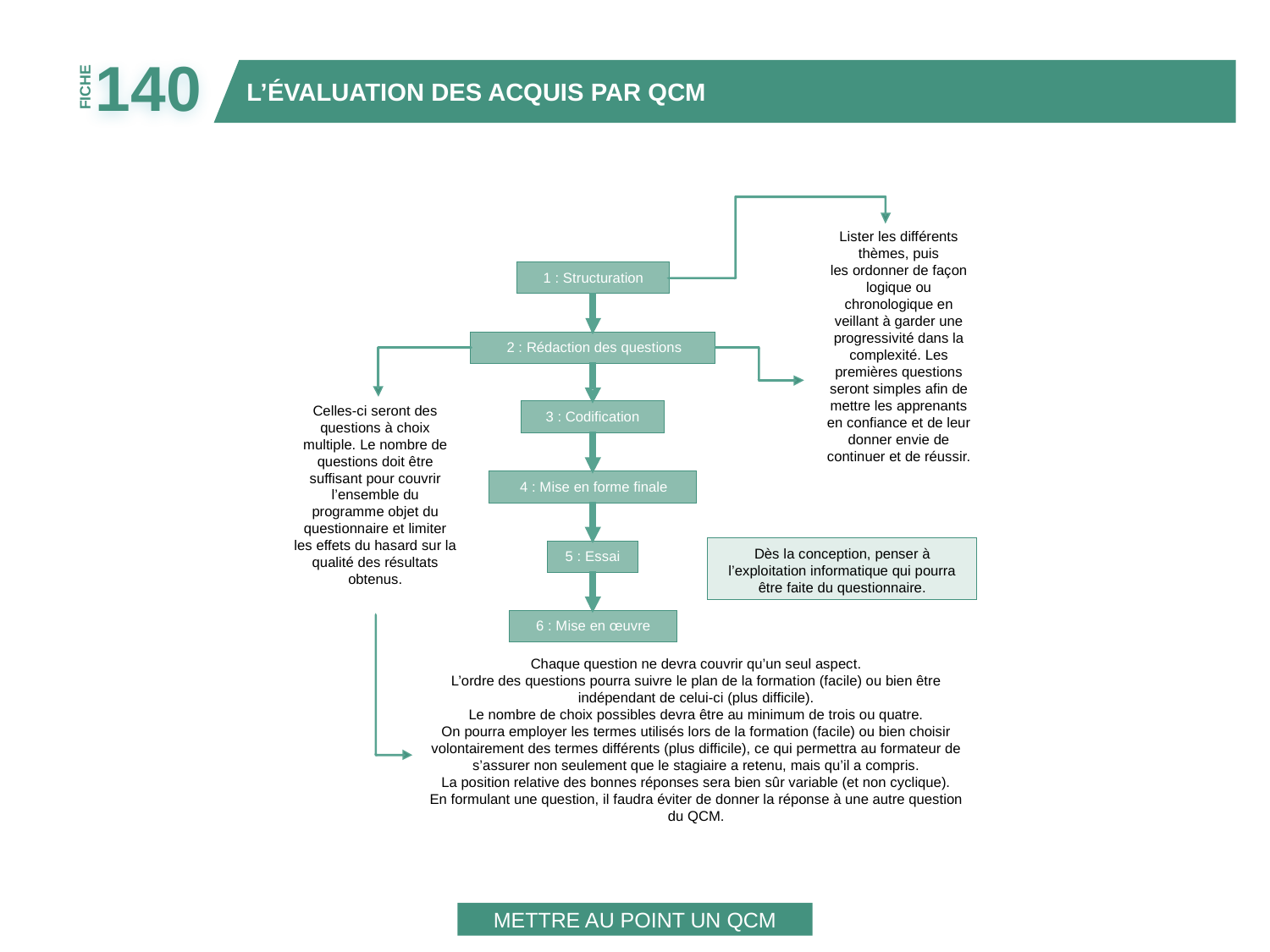

140

L’ÉVALUATION DES ACQUIS PAR QCM
FICHE

Lister les différents
thèmes, puis
les ordonner de façon
logique ou
chronologique en
veillant à garder une
progressivité dans la
complexité. Les
premières questions
seront simples afin de
mettre les apprenants
en confiance et de leur
donner envie de
continuer et de réussir.

1 : Structuration

2 : Rédaction des questions

Celles-ci seront des
questions à choix
multiple. Le nombre de
questions doit être
suffisant pour couvrir
l’ensemble du
programme objet du
questionnaire et limiter
les effets du hasard sur la
qualité des résultats
obtenus.
3 : Codification

4 : Mise en forme finale

Dès la conception, penser à
l’exploitation informatique qui pourra
être faite du questionnaire.
5 : Essai

6 : Mise en œuvre
Chaque question ne devra couvrir qu’un seul aspect.
L’ordre des questions pourra suivre le plan de la formation (facile) ou bien être
indépendant de celui-ci (plus difficile).
Le nombre de choix possibles devra être au minimum de trois ou quatre.
On pourra employer les termes utilisés lors de la formation (facile) ou bien choisir
volontairement des termes différents (plus difficile), ce qui permettra au formateur de
s’assurer non seulement que le stagiaire a retenu, mais qu’il a compris.
La position relative des bonnes réponses sera bien sûr variable (et non cyclique).
En formulant une question, il faudra éviter de donner la réponse à une autre question
du QCM.
METTRE AU POINT UN QCM